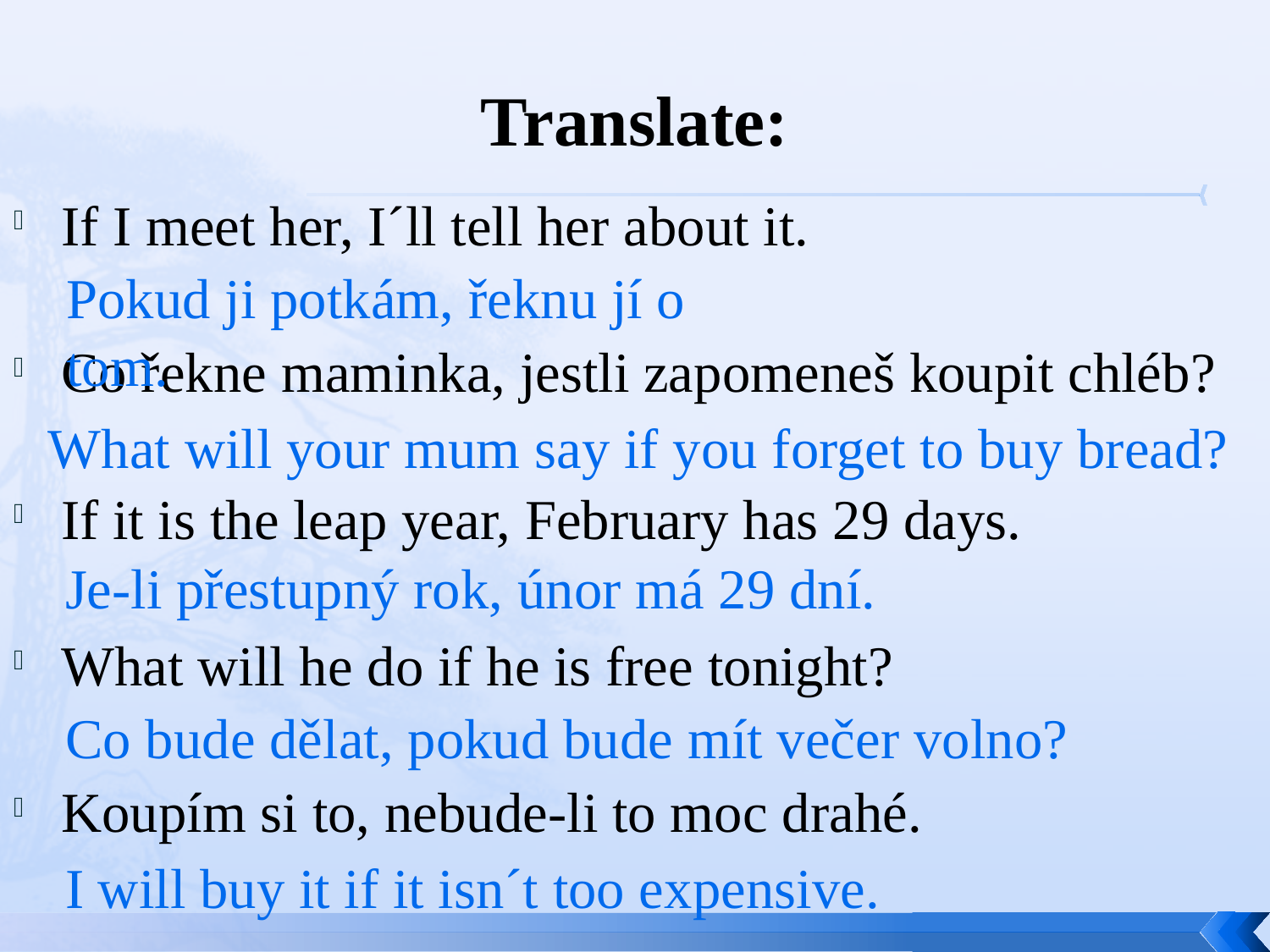

# Translate:
If I meet her, I´ll tell her about it.
Co řekne maminka, jestli zapomeneš koupit chléb?
If it is the leap year, February has 29 days.
What will he do if he is free tonight?
Koupím si to, nebude-li to moc drahé.
Pokud ji potkám, řeknu jí o tom.
What will your mum say if you forget to buy bread?
Je-li přestupný rok, únor má 29 dní.
Co bude dělat, pokud bude mít večer volno?
I will buy it if it isn´t too expensive.